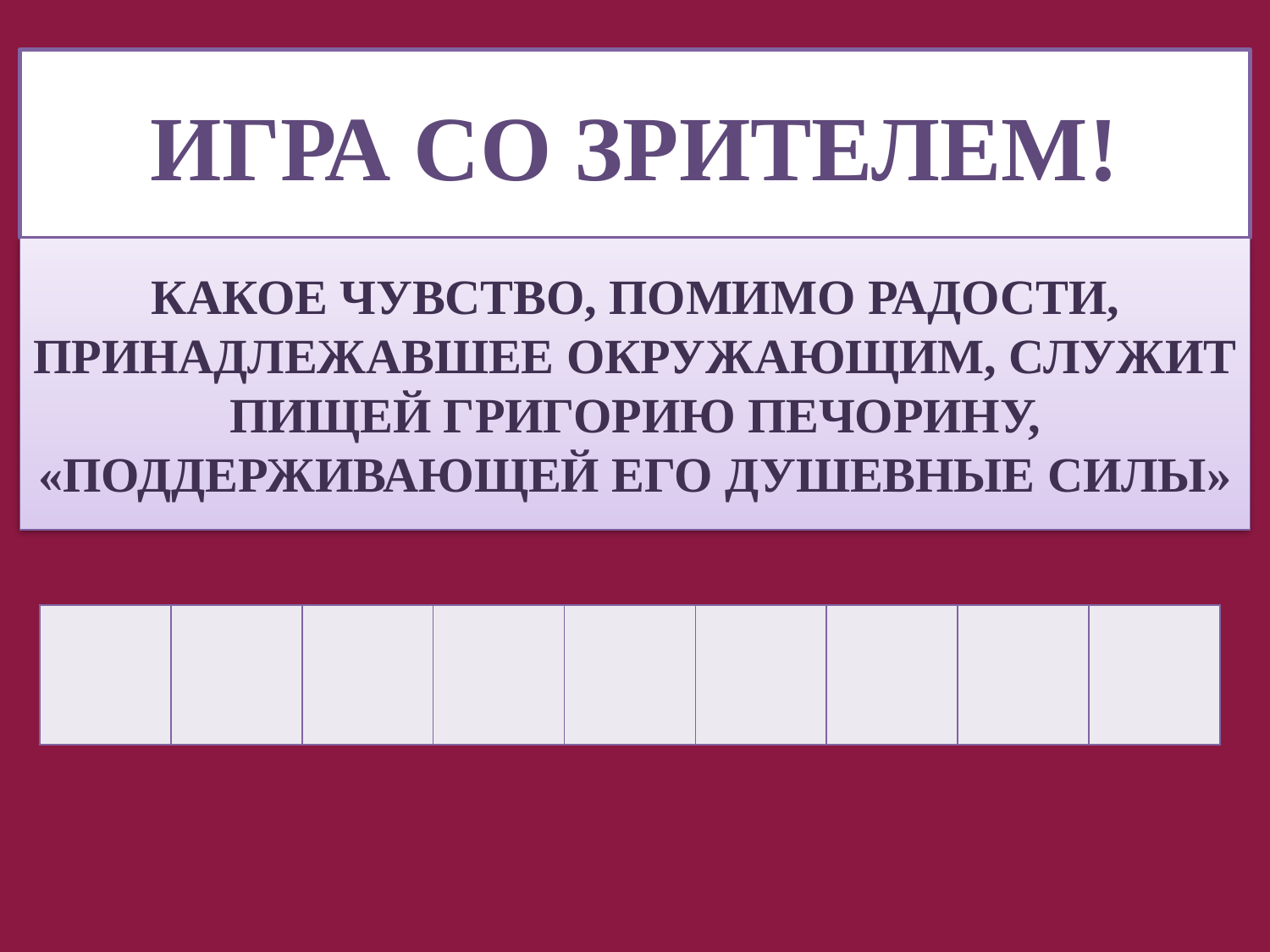

# ИГРА СО ЗРИТЕЛЕМ!

КАКОЕ ЧУВСТВО, ПОМИМО РАДОСТИ, ПРИНАДЛЕЖАВШЕЕ ОКРУЖАЮЩИМ, СЛУЖИТ ПИЩЕЙ ГРИГОРИЮ ПЕЧОРИНУ, «ПОДДЕРЖИВАЮЩЕЙ ЕГО ДУШЕВНЫЕ СИЛЫ»

|  |  |  |  |  |  |  |  |  |
| --- | --- | --- | --- | --- | --- | --- | --- | --- |